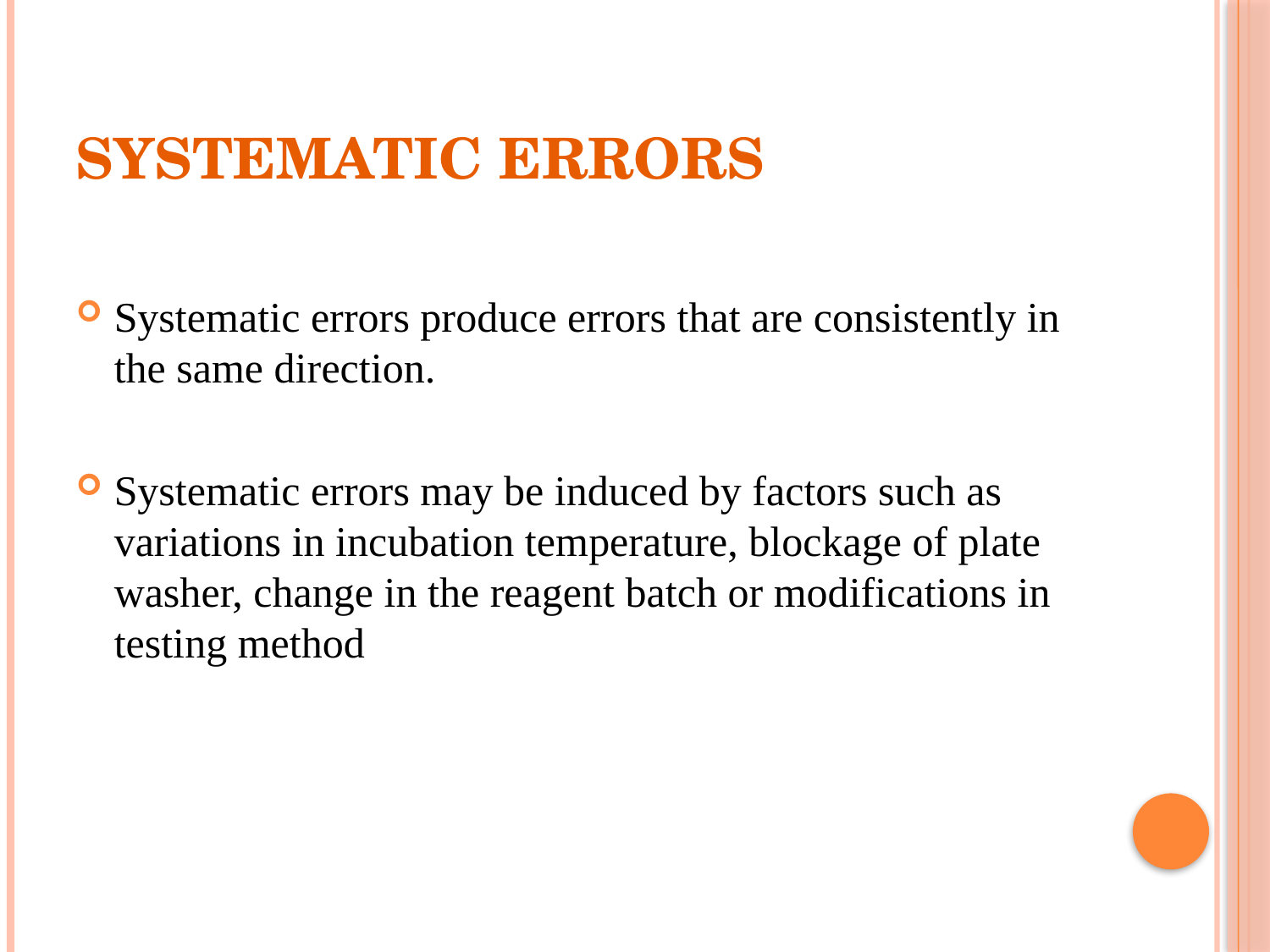

# Systematic errors

Systematic errors produce errors that are consistently in the same direction.

Systematic errors may be induced by factors such as variations in incubation temperature, blockage of plate washer, change in the reagent batch or modifications in testing method